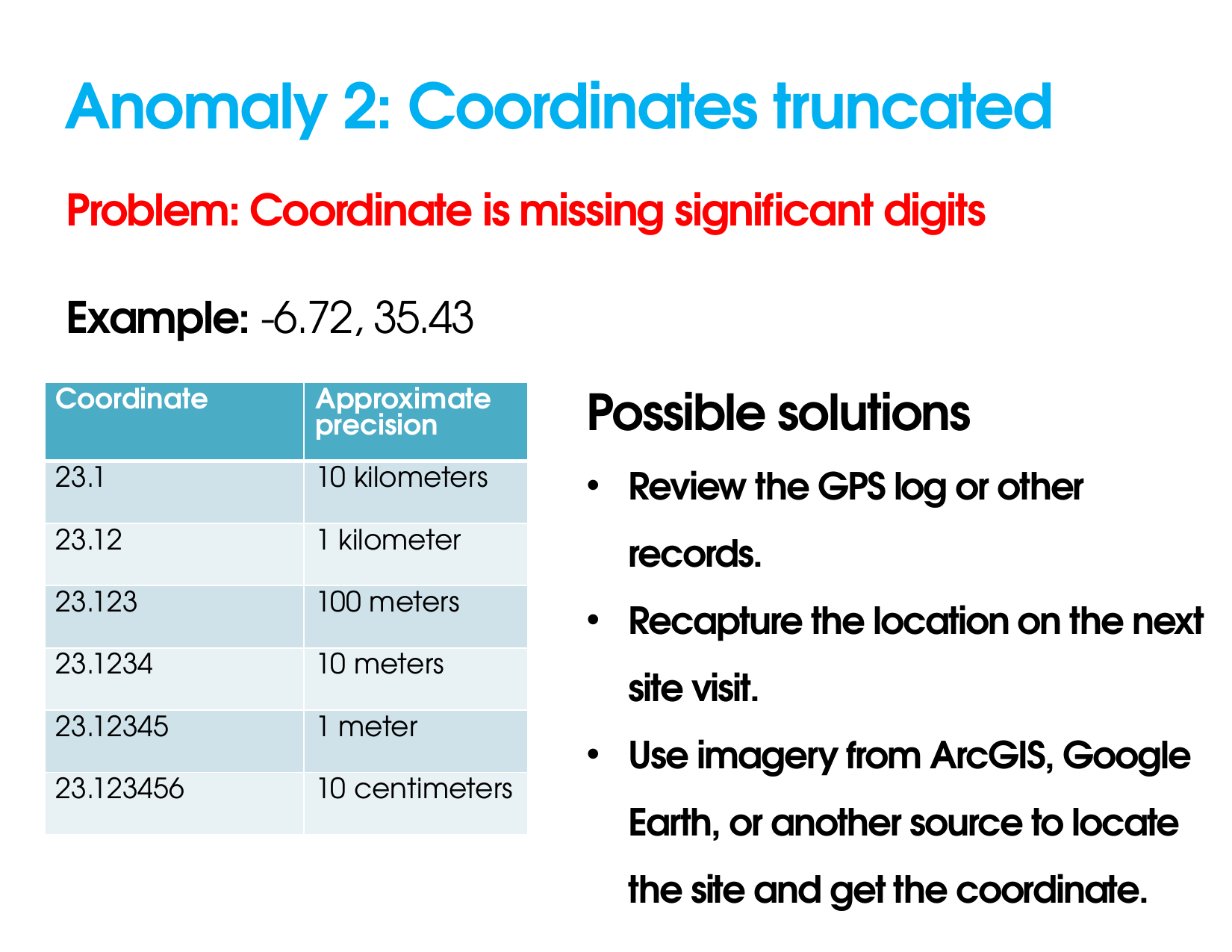

Anomaly 2: Coordinates truncated
Problem: Coordinate is missing significant digits
Example: -6.72, 35.43
Possible solutions
Review the GPS log or other records.
Recapture the location on the next site visit.
Use imagery from ArcGIS, Google Earth, or another source to locate the site and get the coordinate.
| Coordinate | Approximate precision |
| --- | --- |
| 23.1 | 10 kilometers |
| 23.12 | 1 kilometer |
| 23.123 | 100 meters |
| 23.1234 | 10 meters |
| 23.12345 | 1 meter |
| 23.123456 | 10 centimeters |